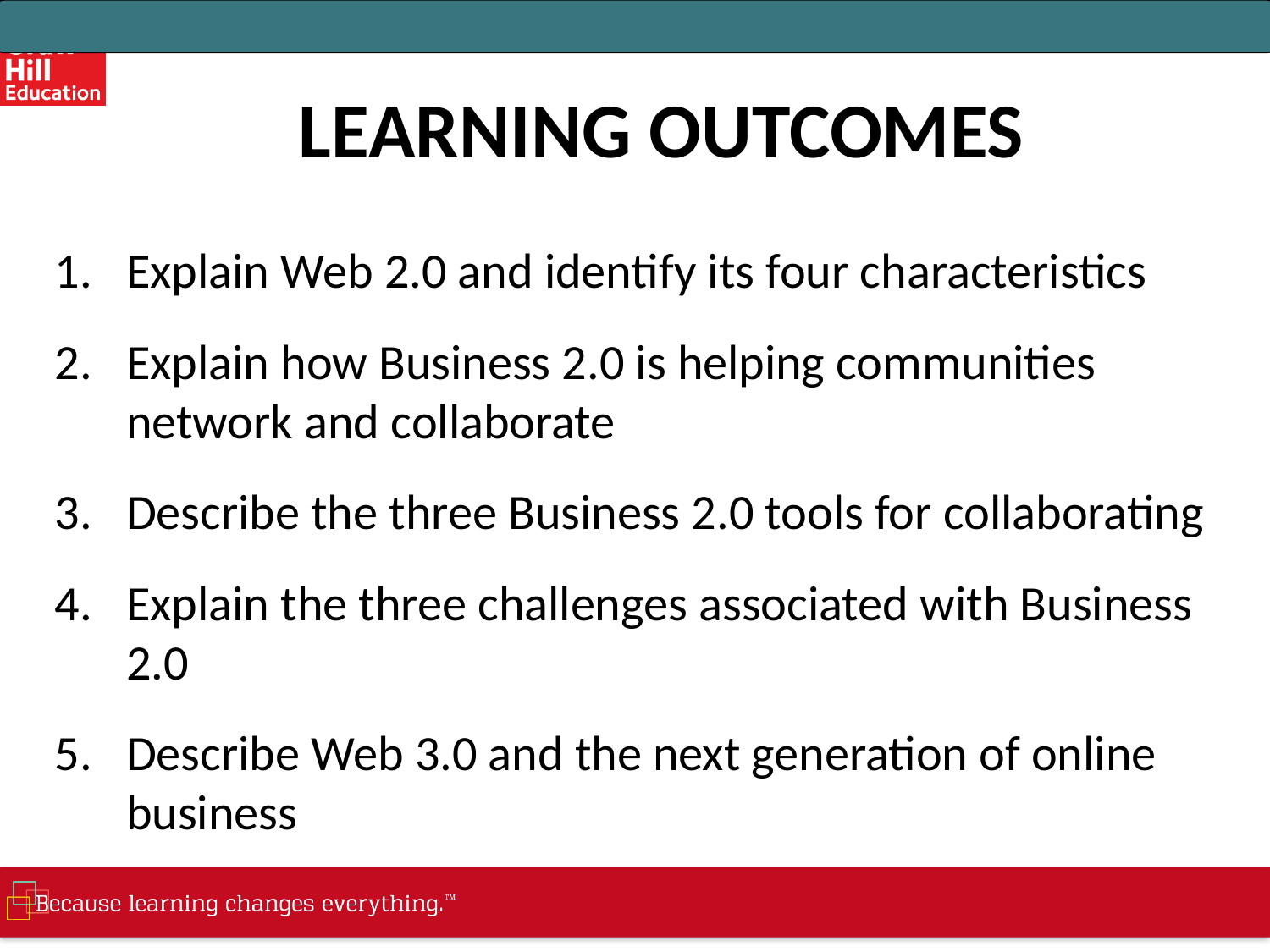

# LEARNING OUTCOMES
Explain Web 2.0 and identify its four characteristics
Explain how Business 2.0 is helping communities network and collaborate
Describe the three Business 2.0 tools for collaborating
Explain the three challenges associated with Business 2.0
Describe Web 3.0 and the next generation of online business